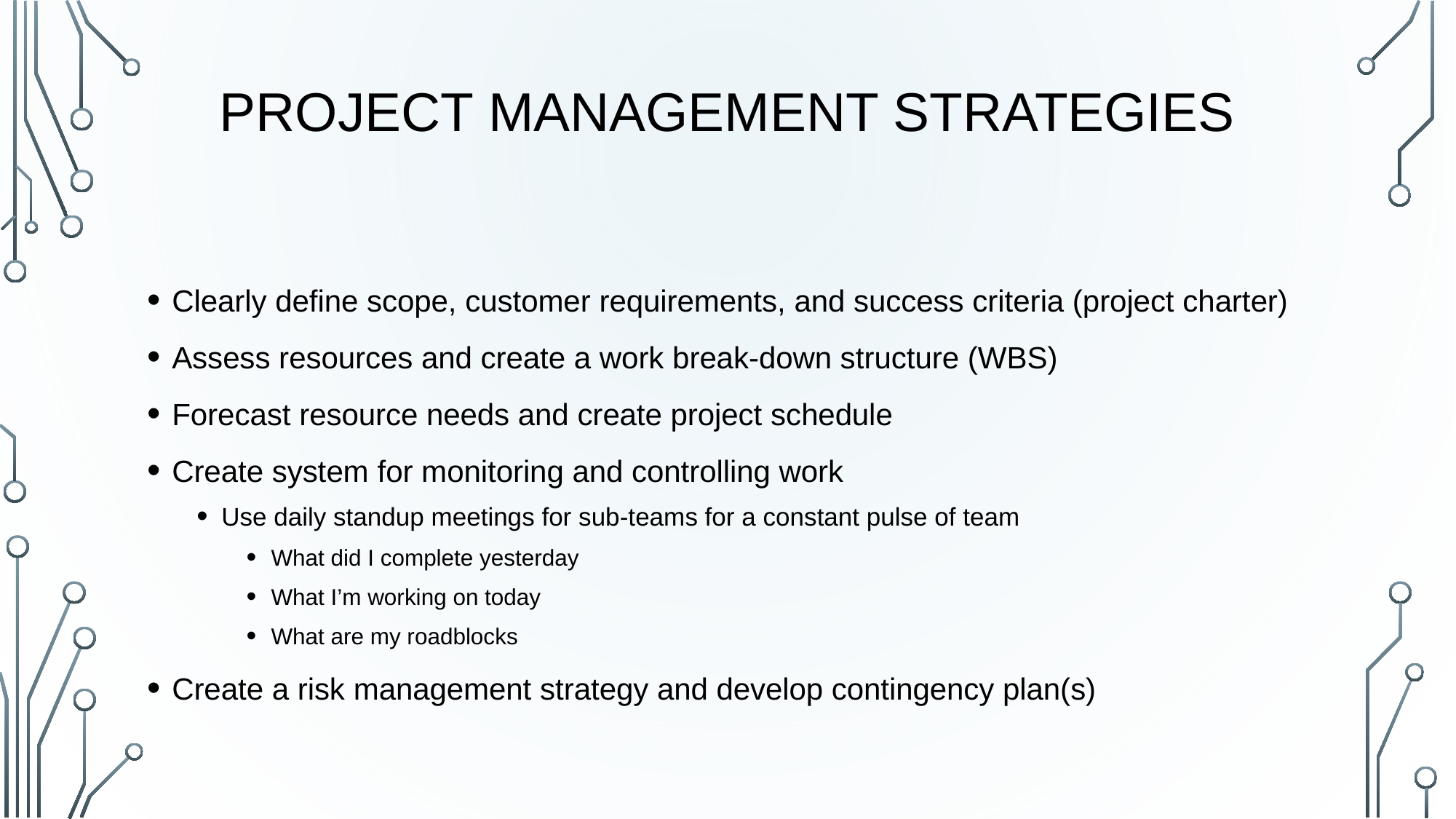

# Project Management Strategies
Clearly define scope, customer requirements, and success criteria (project charter)
Assess resources and create a work break-down structure (WBS)
Forecast resource needs and create project schedule
Create system for monitoring and controlling work
Use daily standup meetings for sub-teams for a constant pulse of team
What did I complete yesterday
What I’m working on today
What are my roadblocks
Create a risk management strategy and develop contingency plan(s)